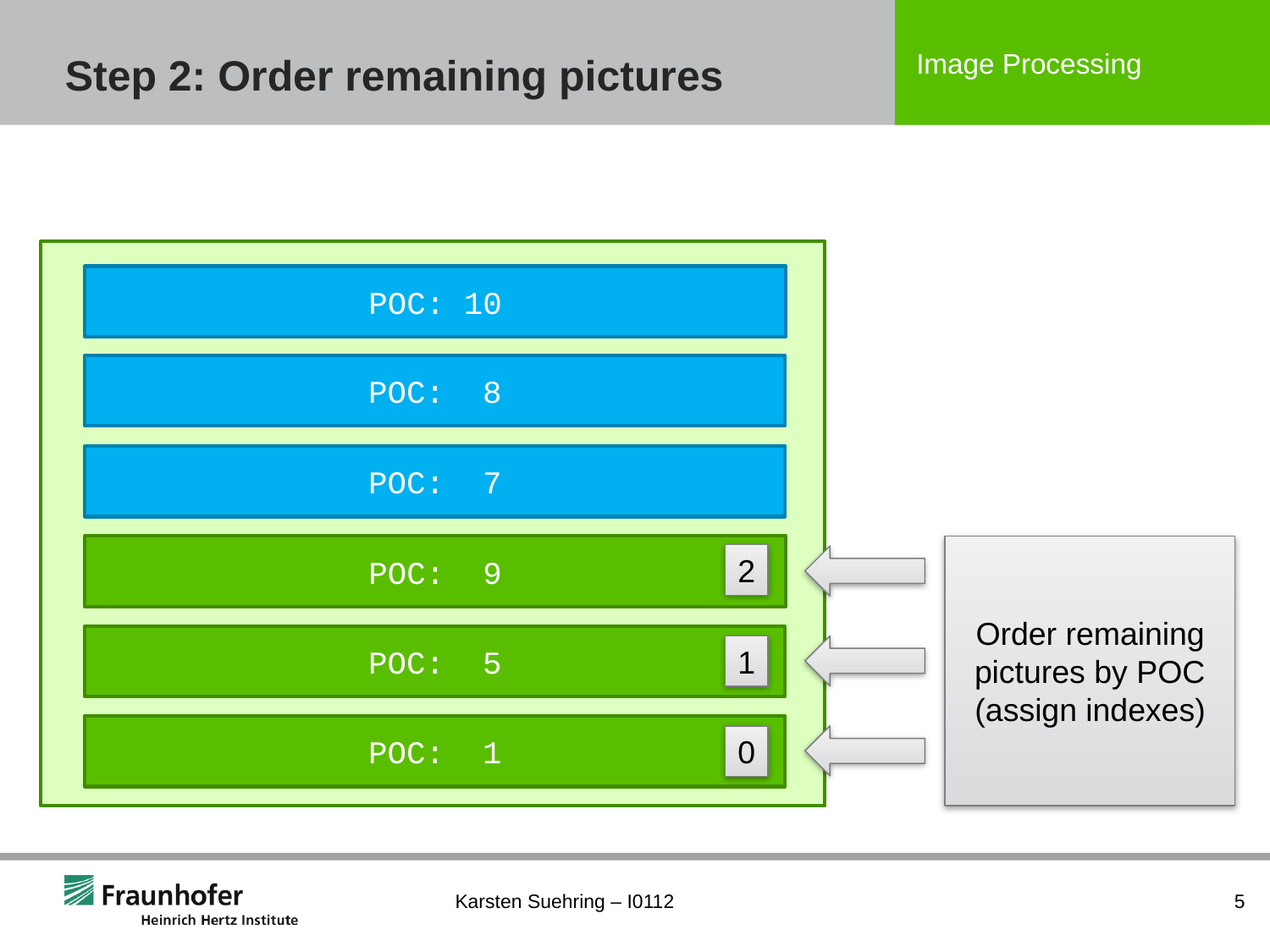

# Step 2: Order remaining pictures

POC: 10
POC:  8
POC:  7
POC:  9
Order remaining pictures by POC (assign indexes)
2

POC:  5
1

POC:  1
0

Karsten Suehring – I0112
5